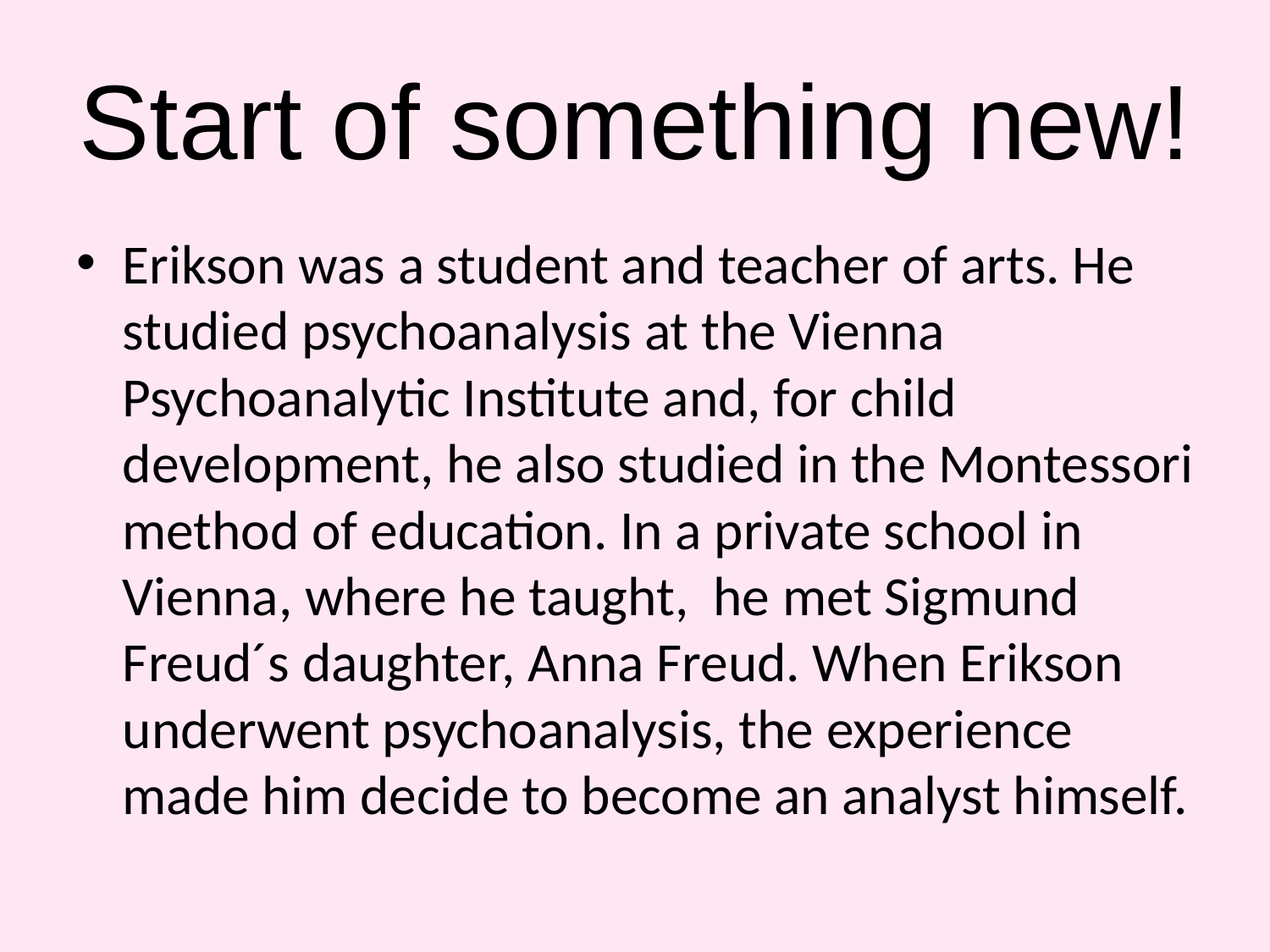

# Start of something new!
Erikson was a student and teacher of arts. He studied psychoanalysis at the Vienna Psychoanalytic Institute and, for child development, he also studied in the Montessori method of education. In a private school in Vienna, where he taught,  he met Sigmund Freud´s daughter, Anna Freud. When Erikson underwent psychoanalysis, the experience made him decide to become an analyst himself.